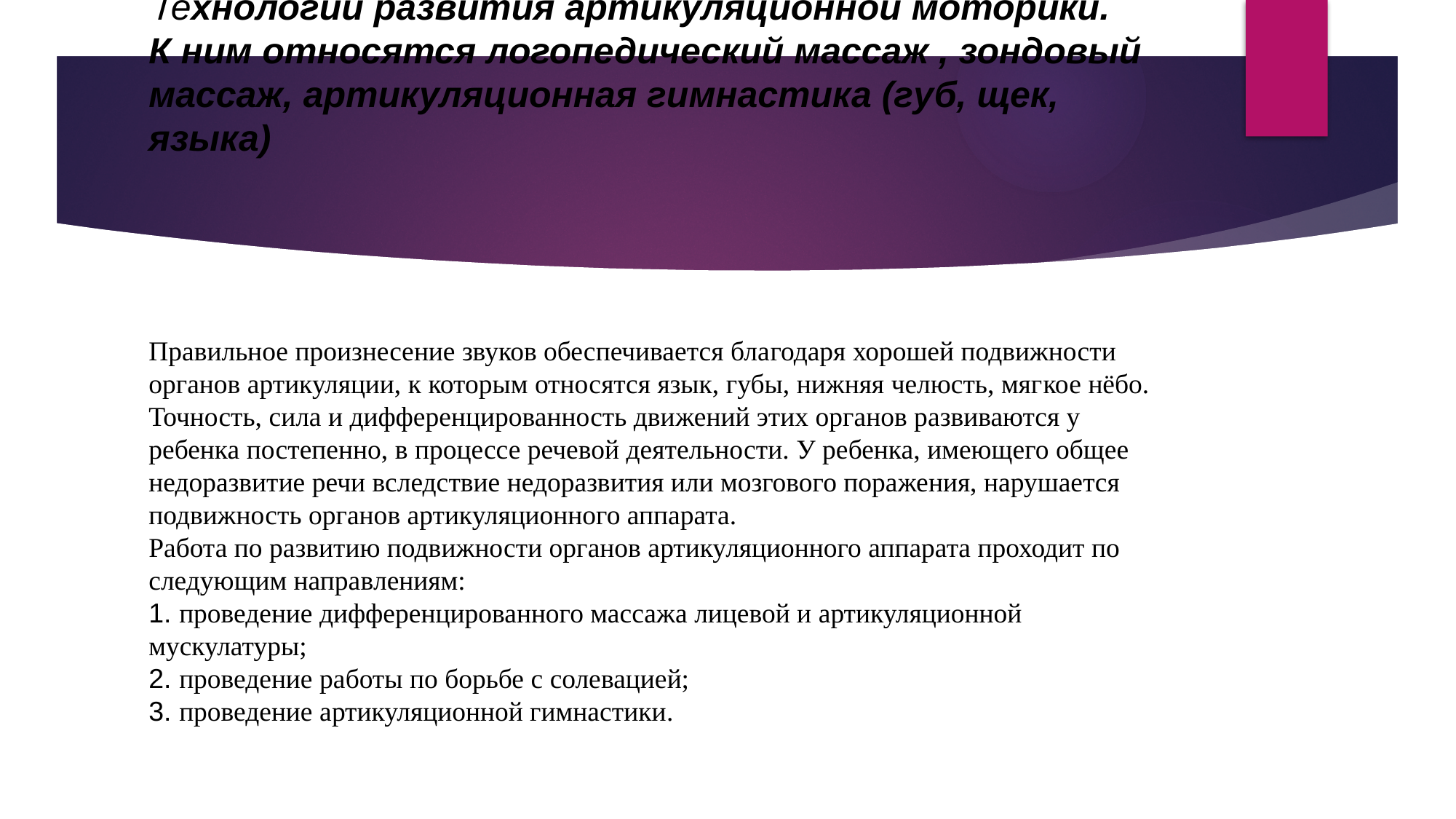

# Технологии развития артикуляционной моторики Технологии развития артикуляционной моторики. К ним относятся логопедический массаж , зондовый массаж, артикуляционная гимнастика (губ, щек, языка) Правильное произнесение звуков обеспечивается бла­годаря хорошей подвижности органов артикуляции, к которым относятся язык, губы, нижняя челюсть, мяг­кое нёбо. Точность, сила и дифференцированность дви­жений этих органов развиваются у ребенка постепенно, в процессе речевой деятельности. У ребенка, имеющего общее недоразвитие речи вследствие недоразвития или мозгового поражения, нарушается подвижность органов артикуляционного аппарата. Работа по развитию подвижности органов артику­ляционного аппарата проходит по следующим направ­лениям: 1. проведение дифференцированного массажа лицевой и артикуляционной мускулатуры; 2. проведение работы по борьбе с солевацией; 3. проведение артикуляционной гимнастики.